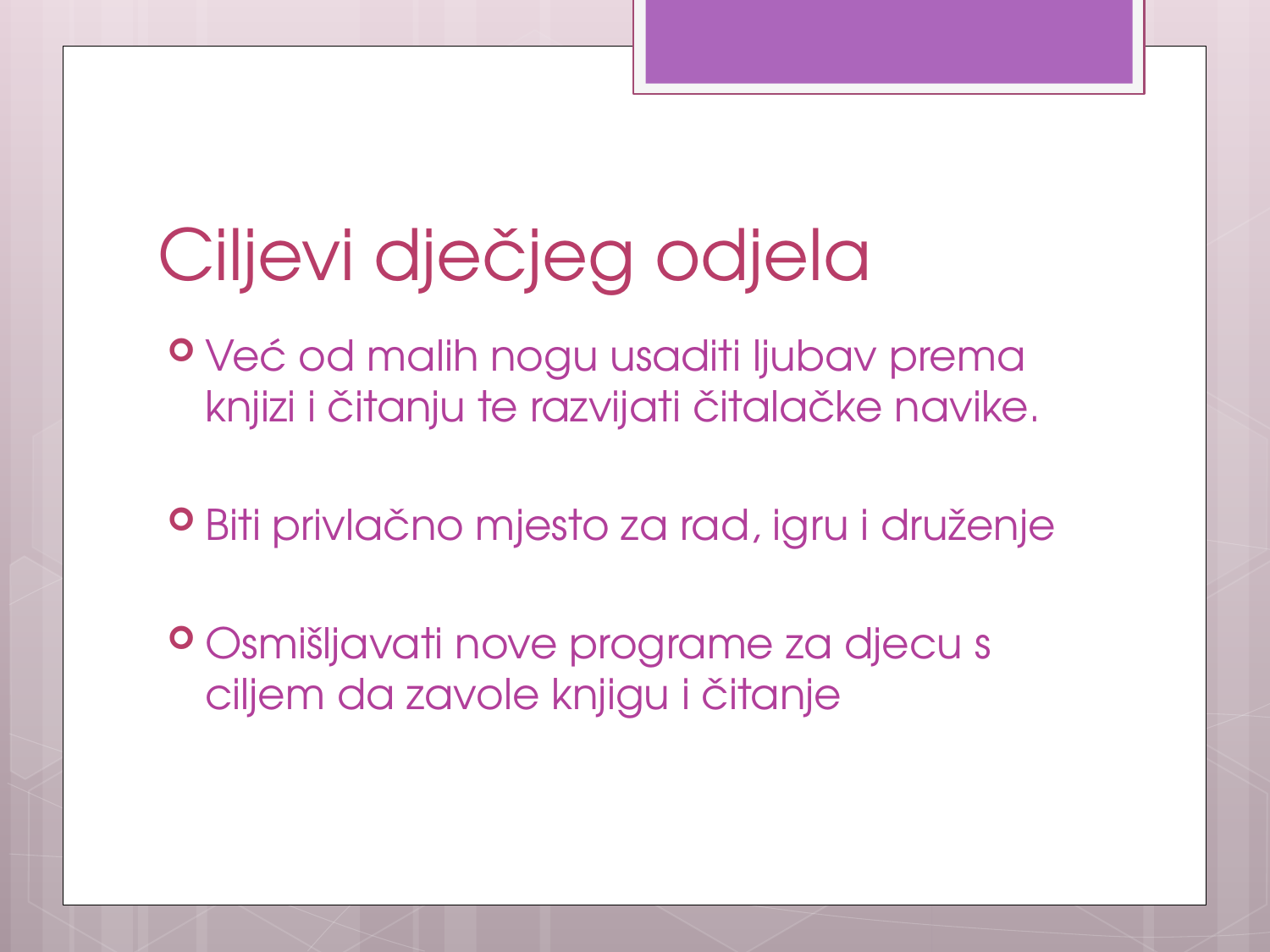

# Ciljevi dječjeg odjela
Već od malih nogu usaditi ljubav prema knjizi i čitanju te razvijati čitalačke navike.

Biti privlačno mjesto za rad, igru i druženje

Osmišljavati nove programe za djecu s ciljem da zavole knjigu i čitanje